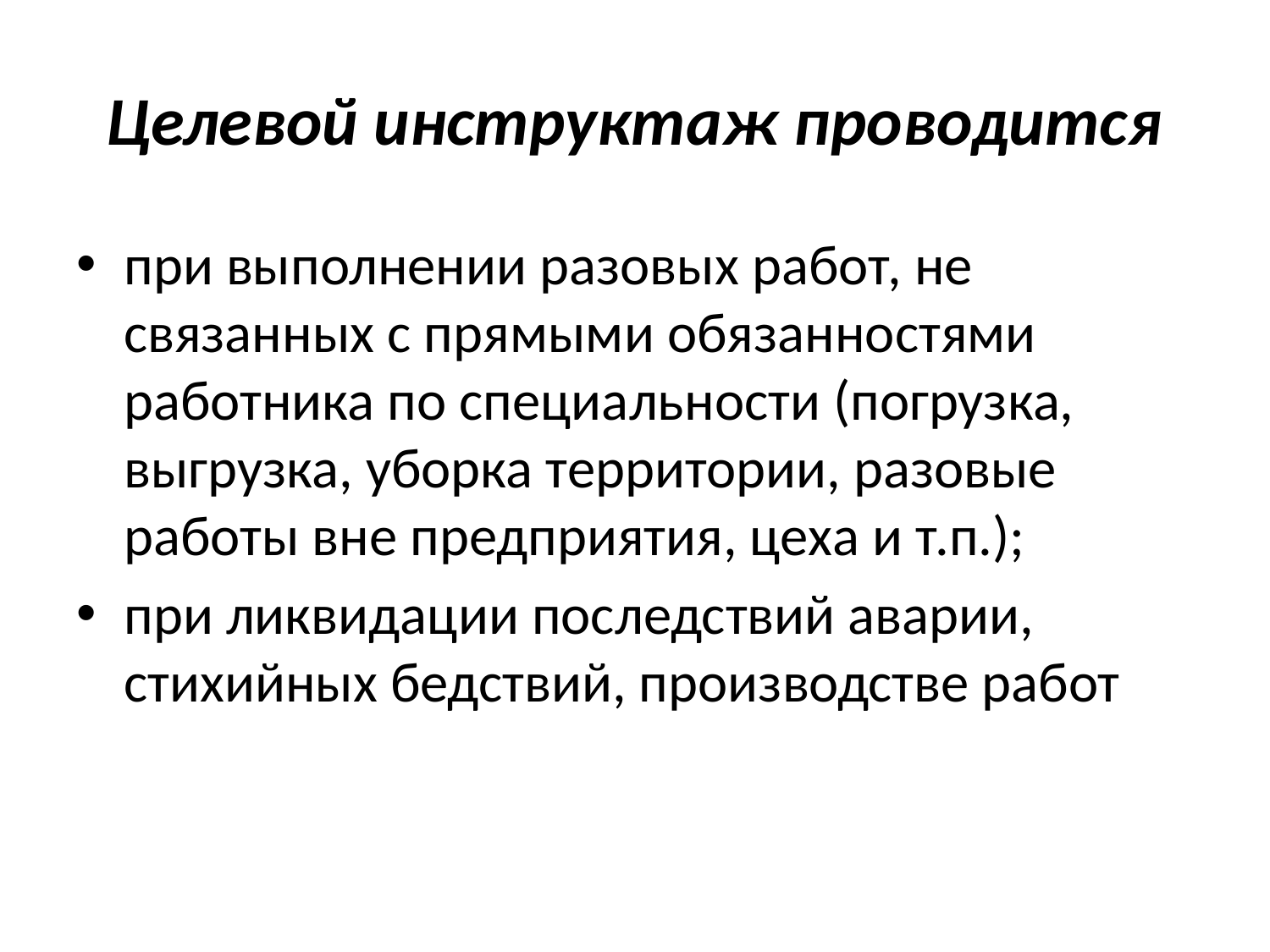

# Целевой инструктаж проводится
при выполнении разовых работ, не связанных с прямыми обязанностями работника по специальности (погрузка, выгрузка, уборка территории, разовые работы вне предприятия, цеха и т.п.);
при ликвидации последствий аварии, стихийных бедствий, производстве работ